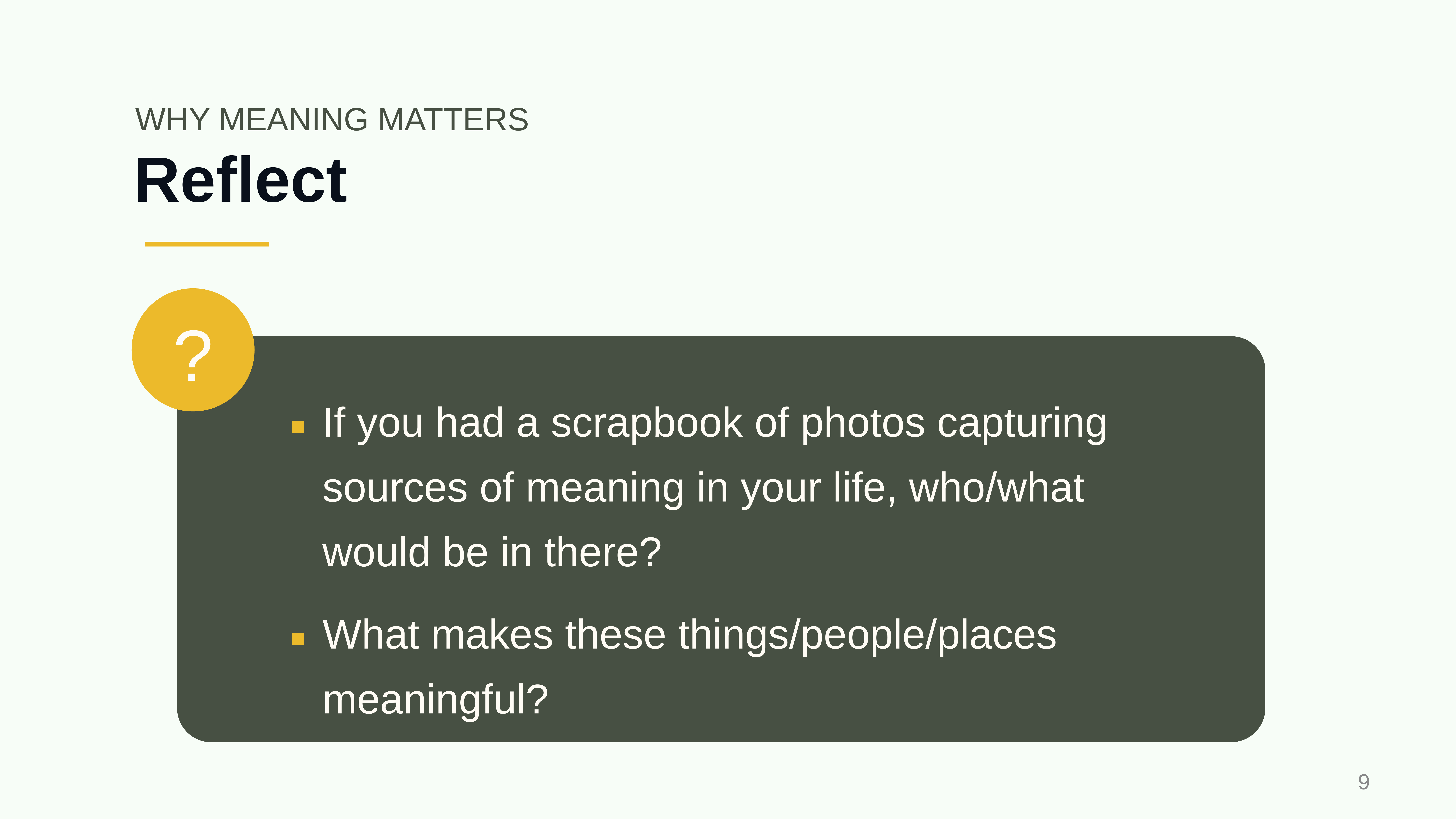

WHY MEANING MATTERS
# Reflect

?

If you had a scrapbook of photos capturing sources of meaning in your life, who/what would be in there?
What makes these things/people/places meaningful?
9